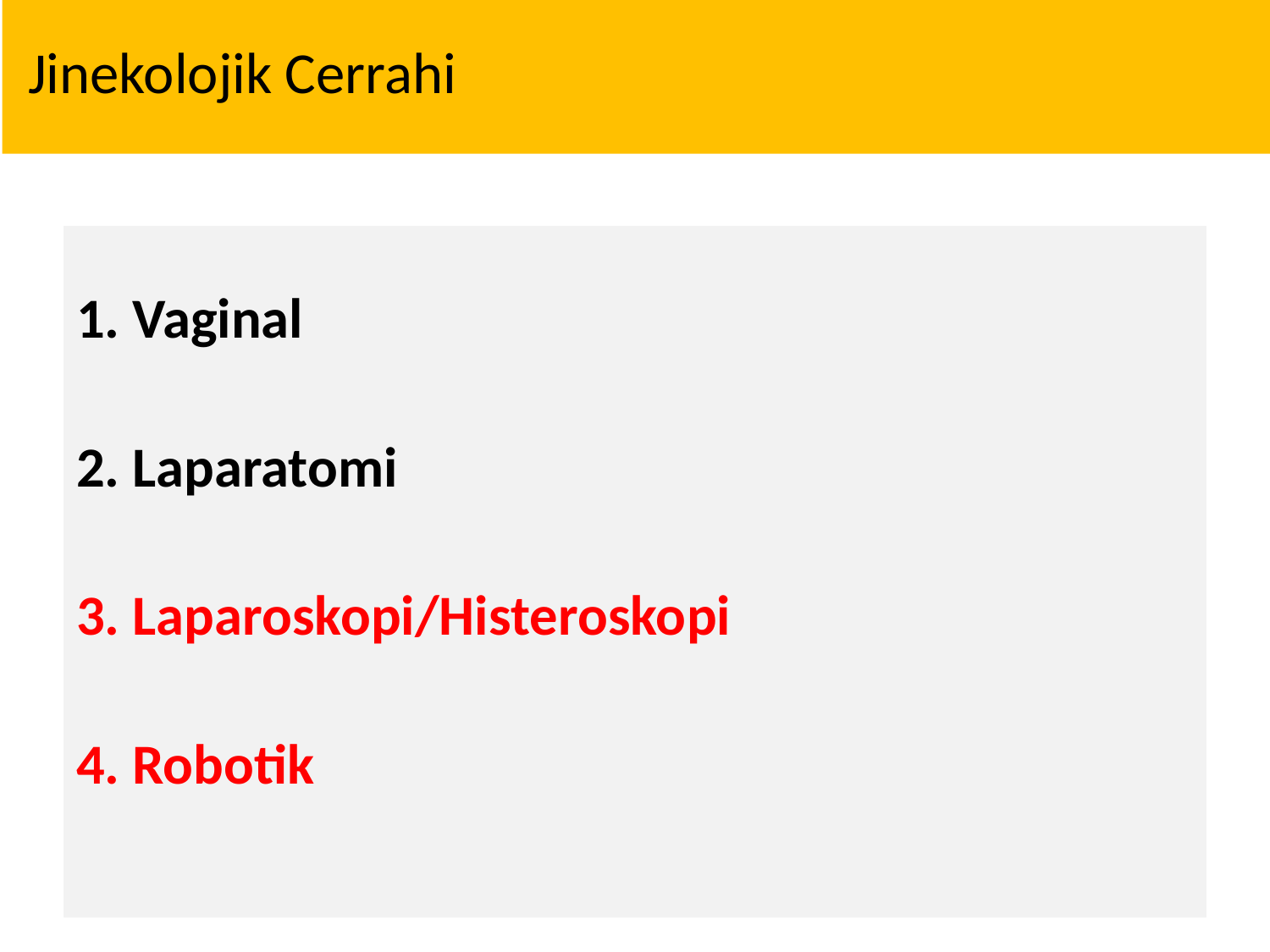

# Jinekolojik Cerrahi

1. Vaginal

2. Laparatomi

3. Laparoskopi/Histeroskopi

4. Robotik